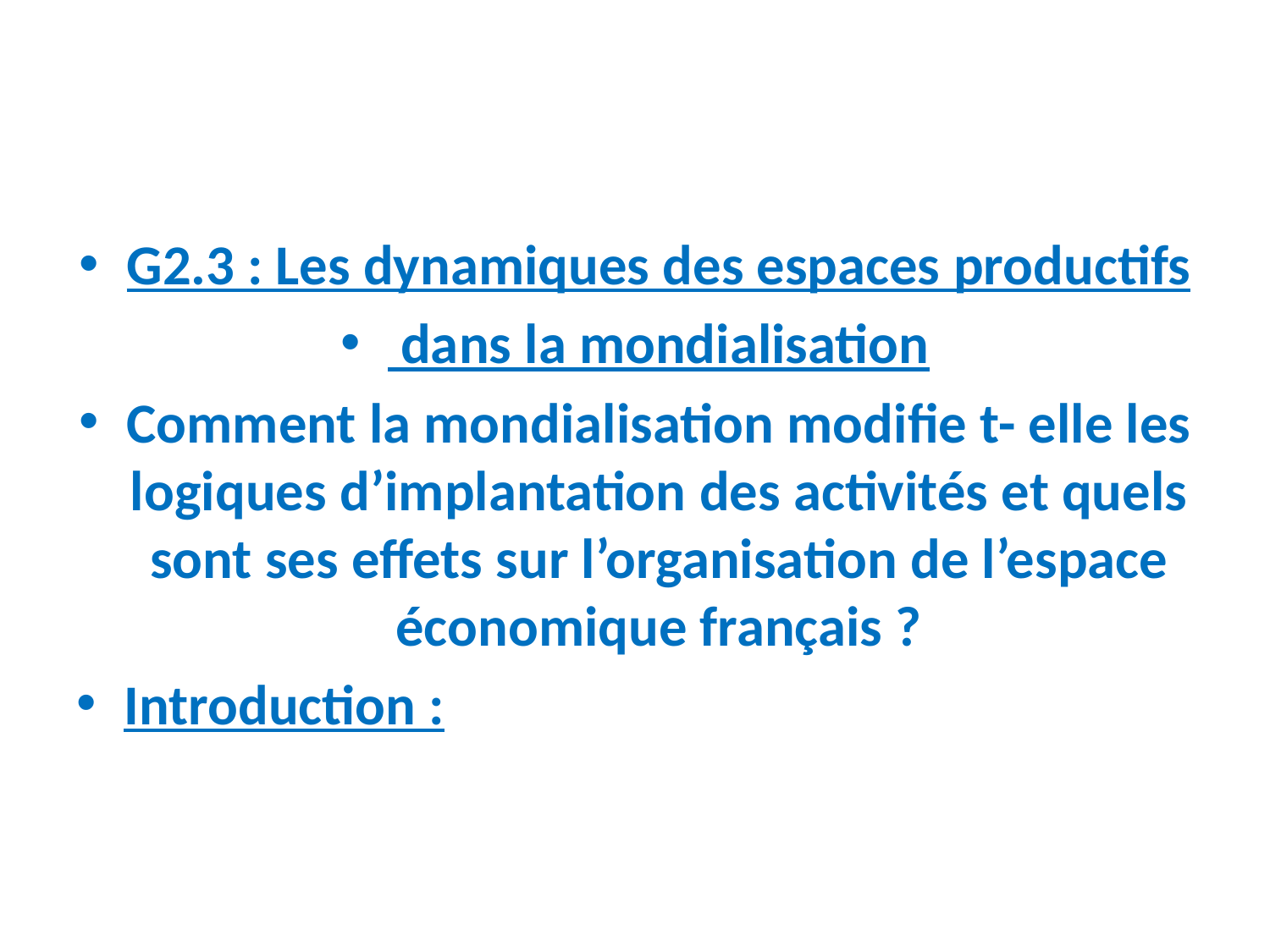

#
G2.3 : Les dynamiques des espaces productifs
 dans la mondialisation
Comment la mondialisation modifie t- elle les logiques d’implantation des activités et quels sont ses effets sur l’organisation de l’espace économique français ?
Introduction :